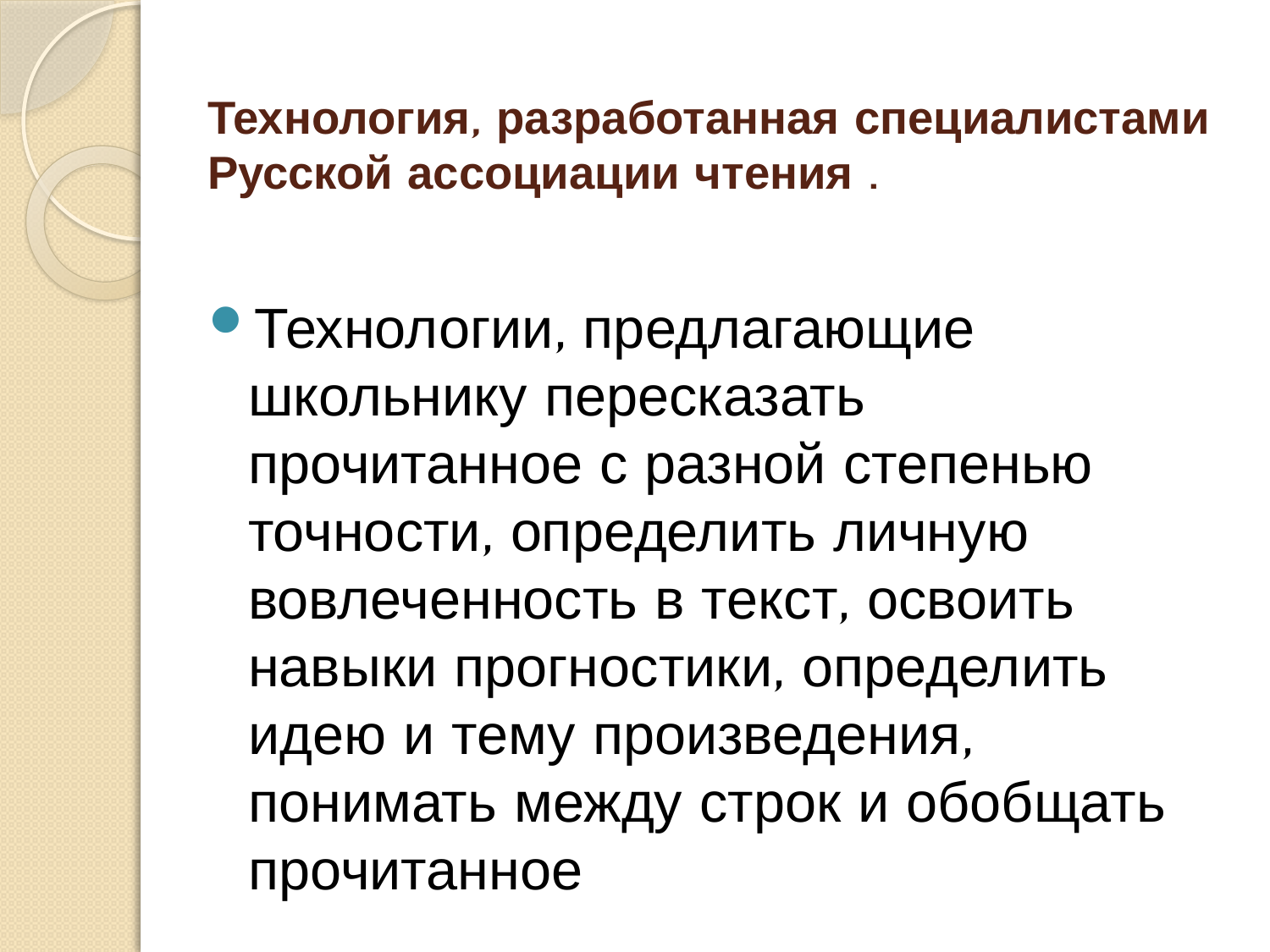

# Технология, разработанная специалистами Русской ассоциации чтения .
Технологии, предлагающие школьнику пересказать прочитанное с разной степенью точности, определить личную вовлеченность в текст, освоить навыки прогностики, определить идею и тему произведения, понимать между строк и обобщать прочитанное